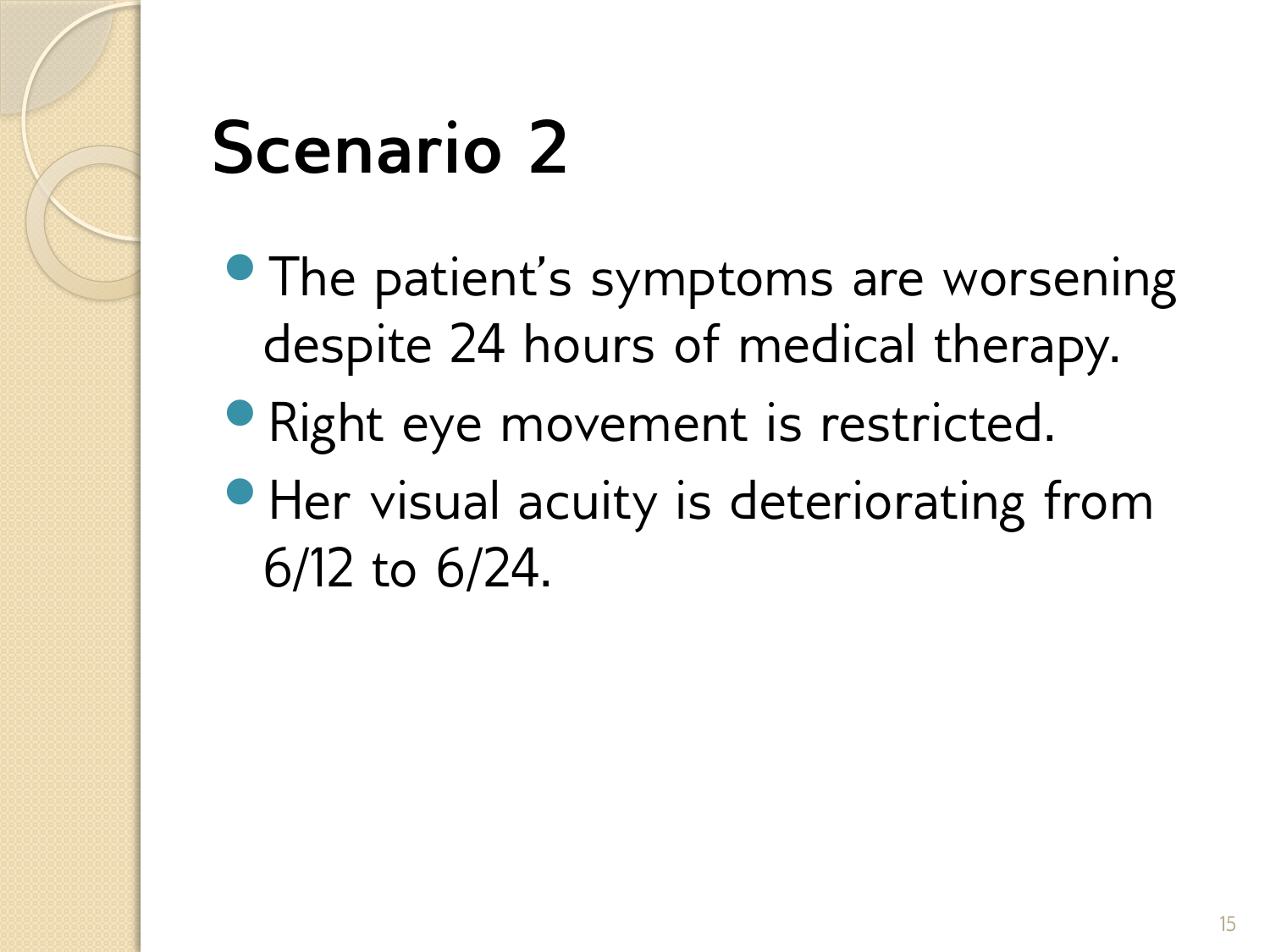

# Scenario 2
The patient’s symptoms are worsening despite 24 hours of medical therapy.
Right eye movement is restricted.
Her visual acuity is deteriorating from 6/12 to 6/24.

15